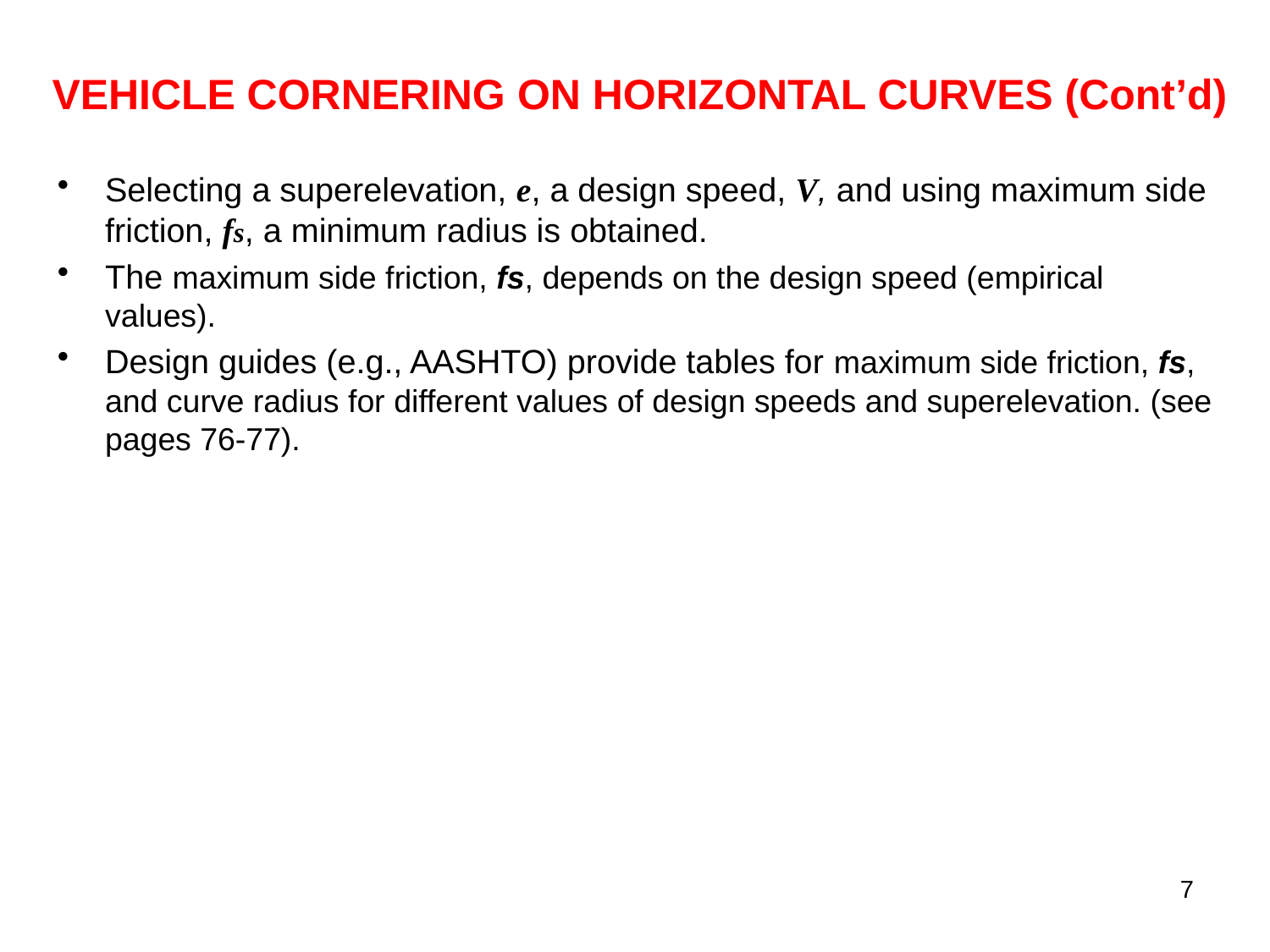

VEHICLE CORNERING ON HORIZONTAL CURVES (Cont’d)
Selecting a superelevation, e, a design speed, V, and using maximum side friction, fs, a minimum radius is obtained.
The maximum side friction, fs, depends on the design speed (empirical values).
Design guides (e.g., AASHTO) provide tables for maximum side friction, fs, and curve radius for different values of design speeds and superelevation. (see pages 76-77).
7